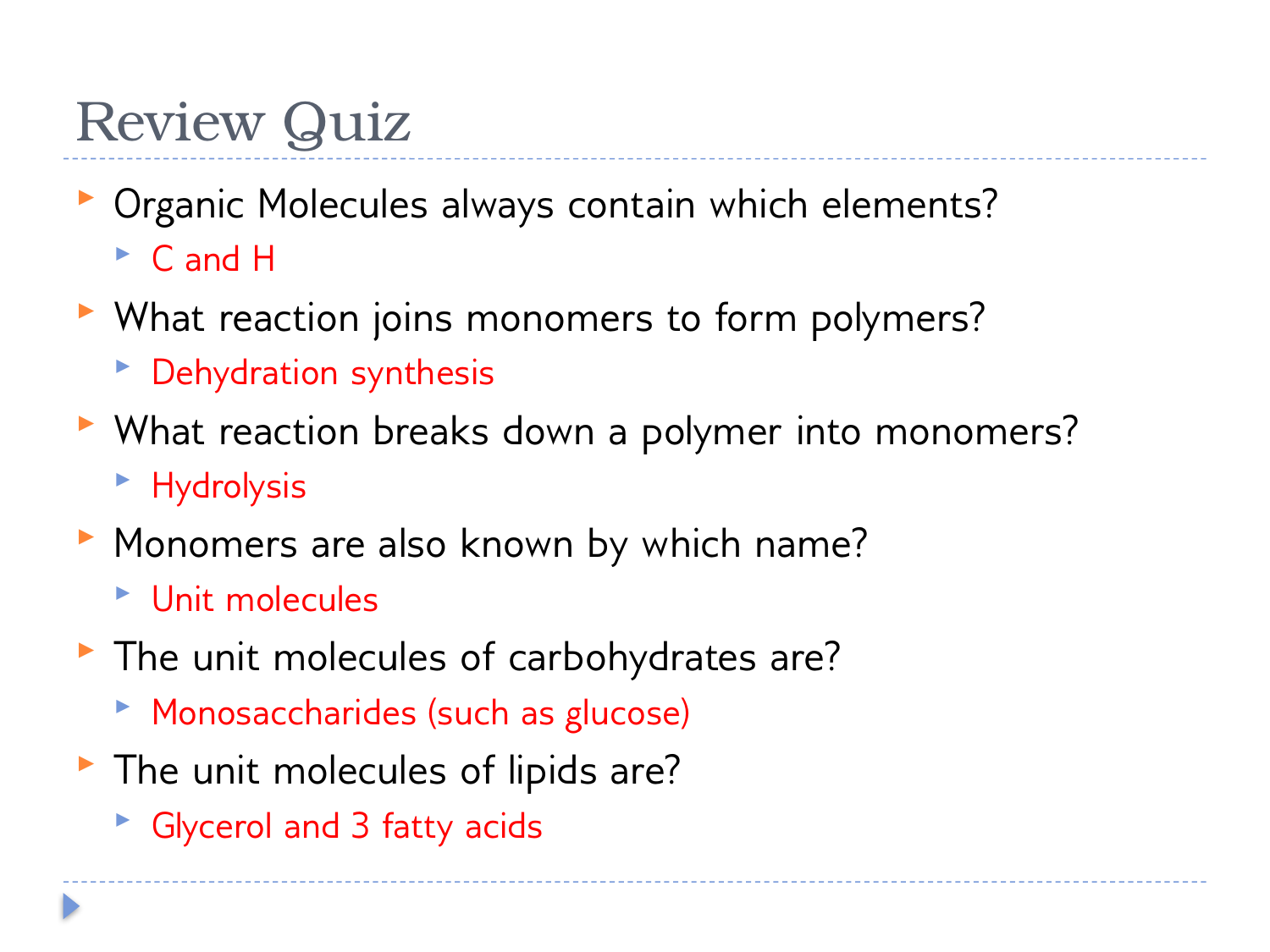

# Review Quiz
Organic Molecules always contain which elements?
C and H
What reaction joins monomers to form polymers?
Dehydration synthesis
What reaction breaks down a polymer into monomers?
Hydrolysis
Monomers are also known by which name?
Unit molecules
The unit molecules of carbohydrates are?
Monosaccharides (such as glucose)
The unit molecules of lipids are?
Glycerol and 3 fatty acids